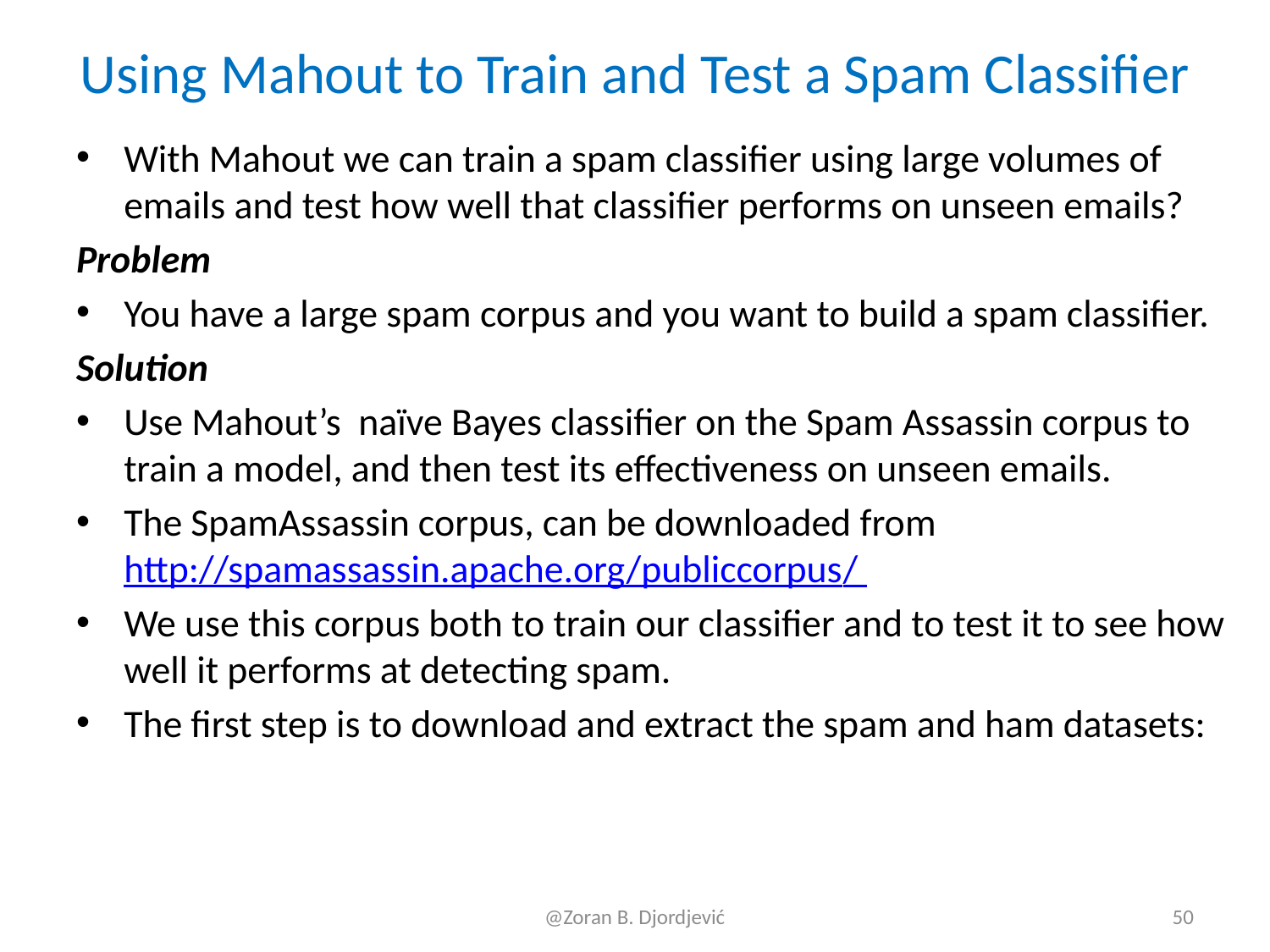

# Using Mahout to Train and Test a Spam Classifier
With Mahout we can train a spam classifier using large volumes of emails and test how well that classifier performs on unseen emails?
Problem
You have a large spam corpus and you want to build a spam classifier.
Solution
Use Mahout’s  naïve Bayes classifier on the Spam Assassin corpus to train a model, and then test its effectiveness on unseen emails.
The SpamAssassin corpus, can be downloaded from http://spamassassin.apache.org/publiccorpus/
We use this corpus both to train our classifier and to test it to see how well it performs at detecting spam.
The first step is to download and extract the spam and ham datasets:
@Zoran B. Djordjević
50